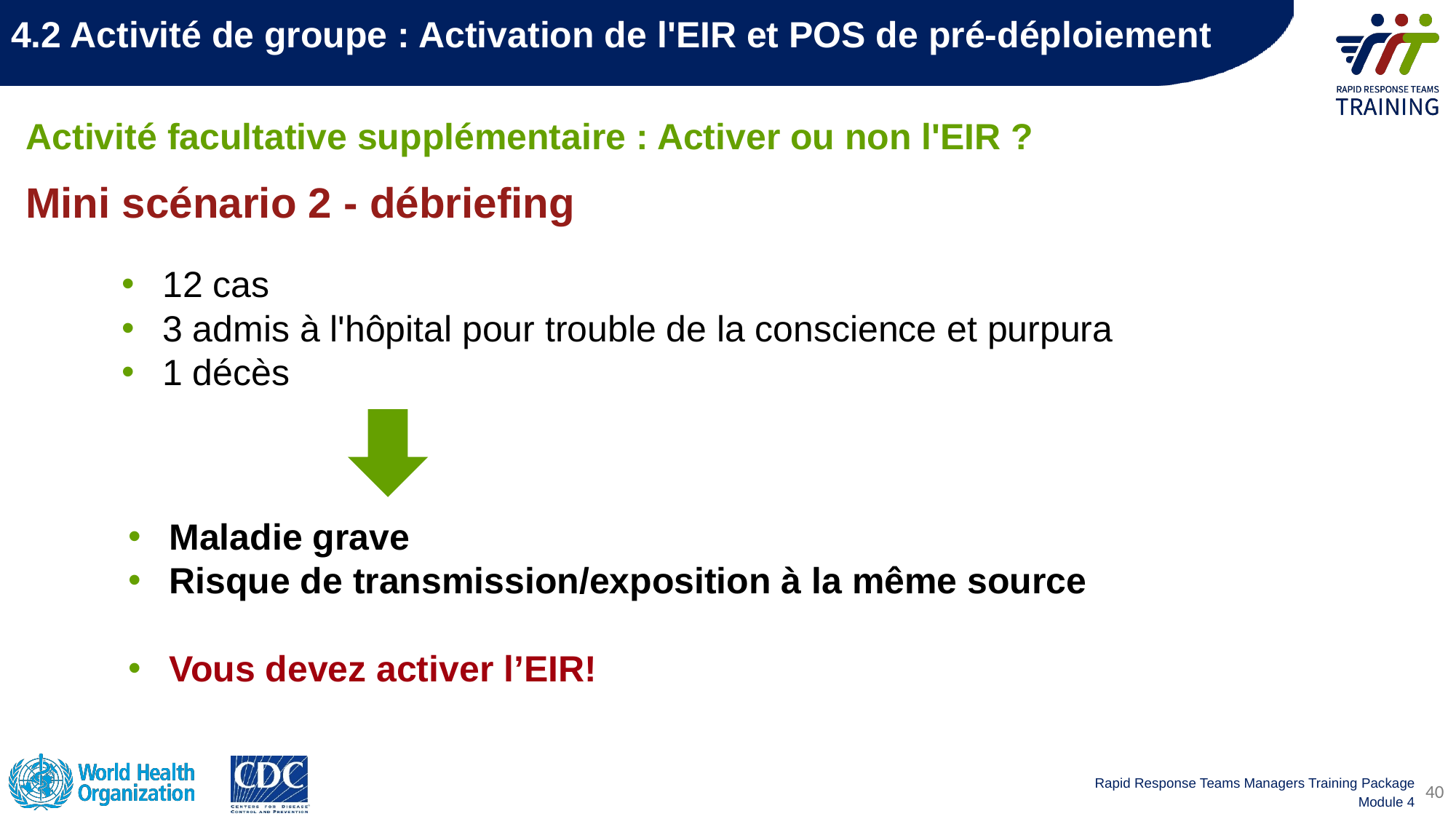

​
4.2 Activité de groupe : Activation de l'EIR et POS de pré-déploiement

# Activité facultative supplémentaire : Activer ou non l'EIR ?
Mini scénario 2 - débriefing
12 cas
3 admis à l'hôpital pour trouble de la conscience et purpura
1 décès

Maladie grave
Risque de transmission/exposition à la même source

Vous devez activer l’EIR!
40